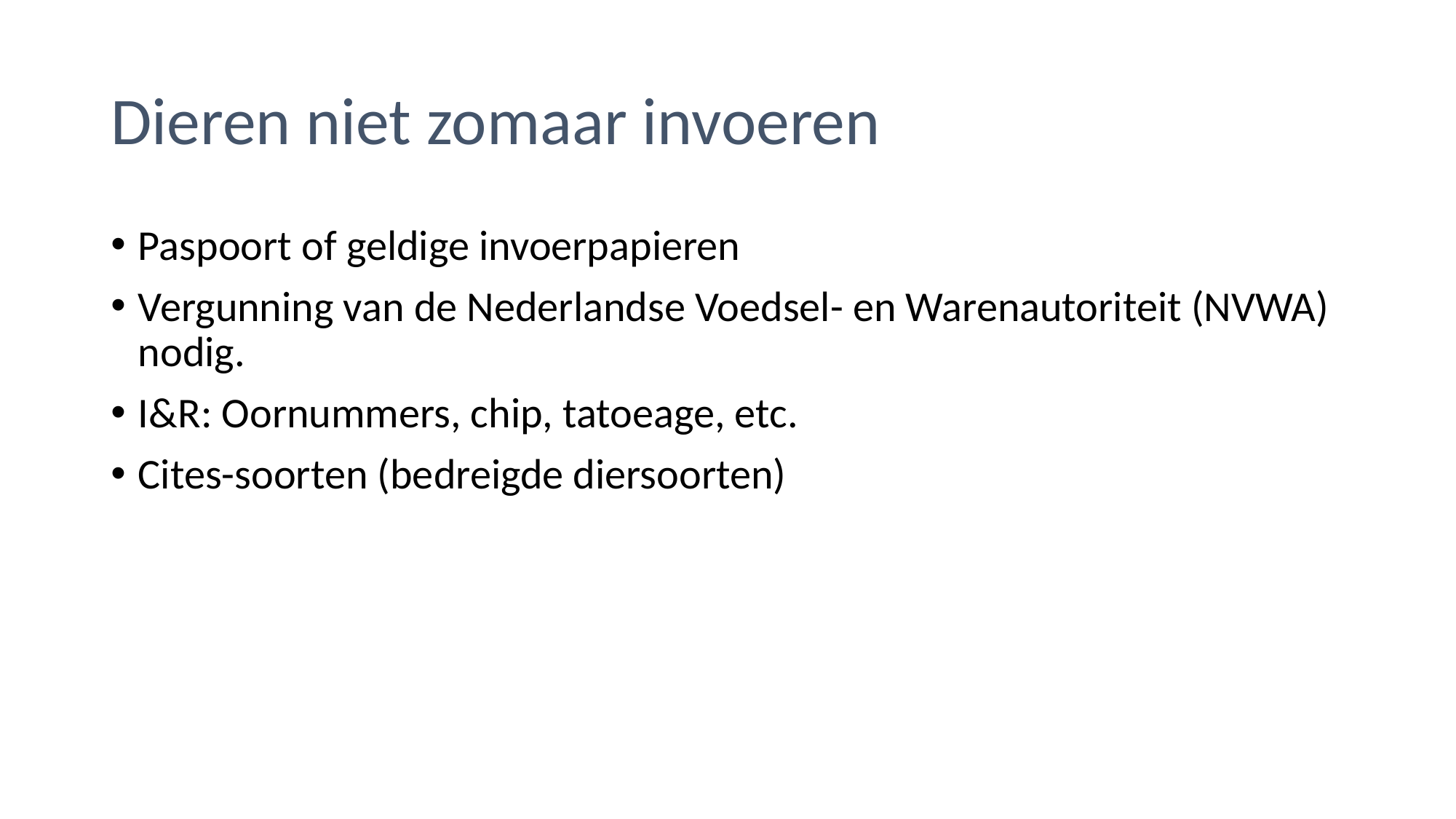

# Dieren niet zomaar invoeren
Paspoort of geldige invoerpapieren
Vergunning van de Nederlandse Voedsel- en Warenautoriteit (NVWA) nodig.
I&R: Oornummers, chip, tatoeage, etc.
Cites-soorten (bedreigde diersoorten)